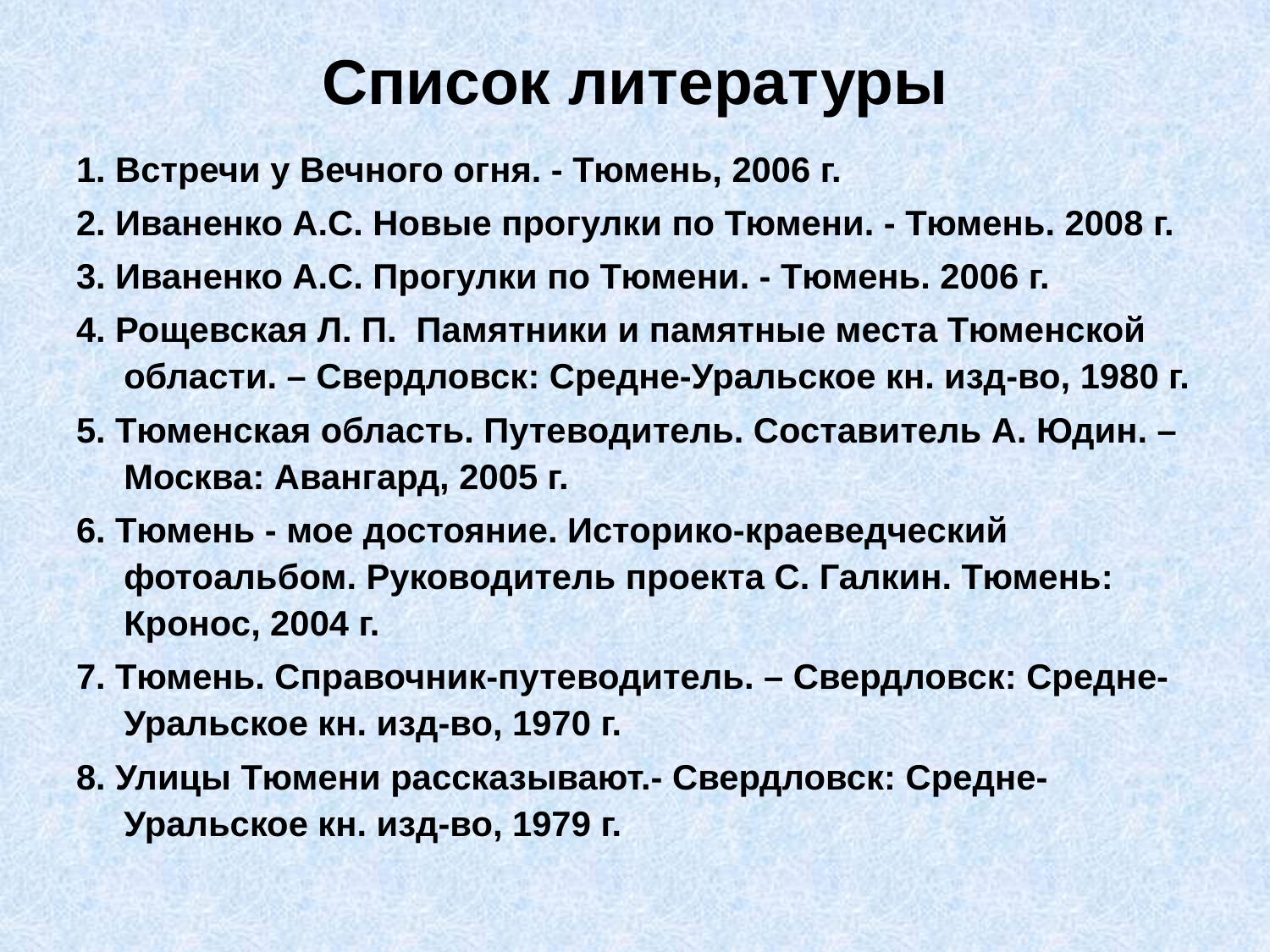

# Список литературы
1. Встречи у Вечного огня. - Тюмень, 2006 г.
2. Иваненко А.С. Новые прогулки по Тюмени. - Тюмень. 2008 г.
3. Иваненко А.С. Прогулки по Тюмени. - Тюмень. 2006 г.
4. Рощевская Л. П.  Памятники и памятные места Тюменской области. – Свердловск: Средне-Уральское кн. изд-во, 1980 г.
5. Тюменская область. Путеводитель. Составитель А. Юдин. – Москва: Авангард, 2005 г.
6. Тюмень - мое достояние. Историко-краеведческий фотоальбом. Руководитель проекта С. Галкин. Тюмень: Кронос, 2004 г.
7. Тюмень. Справочник-путеводитель. – Свердловск: Средне-Уральское кн. изд-во, 1970 г.
8. Улицы Тюмени рассказывают.- Свердловск: Средне-Уральское кн. изд-во, 1979 г.